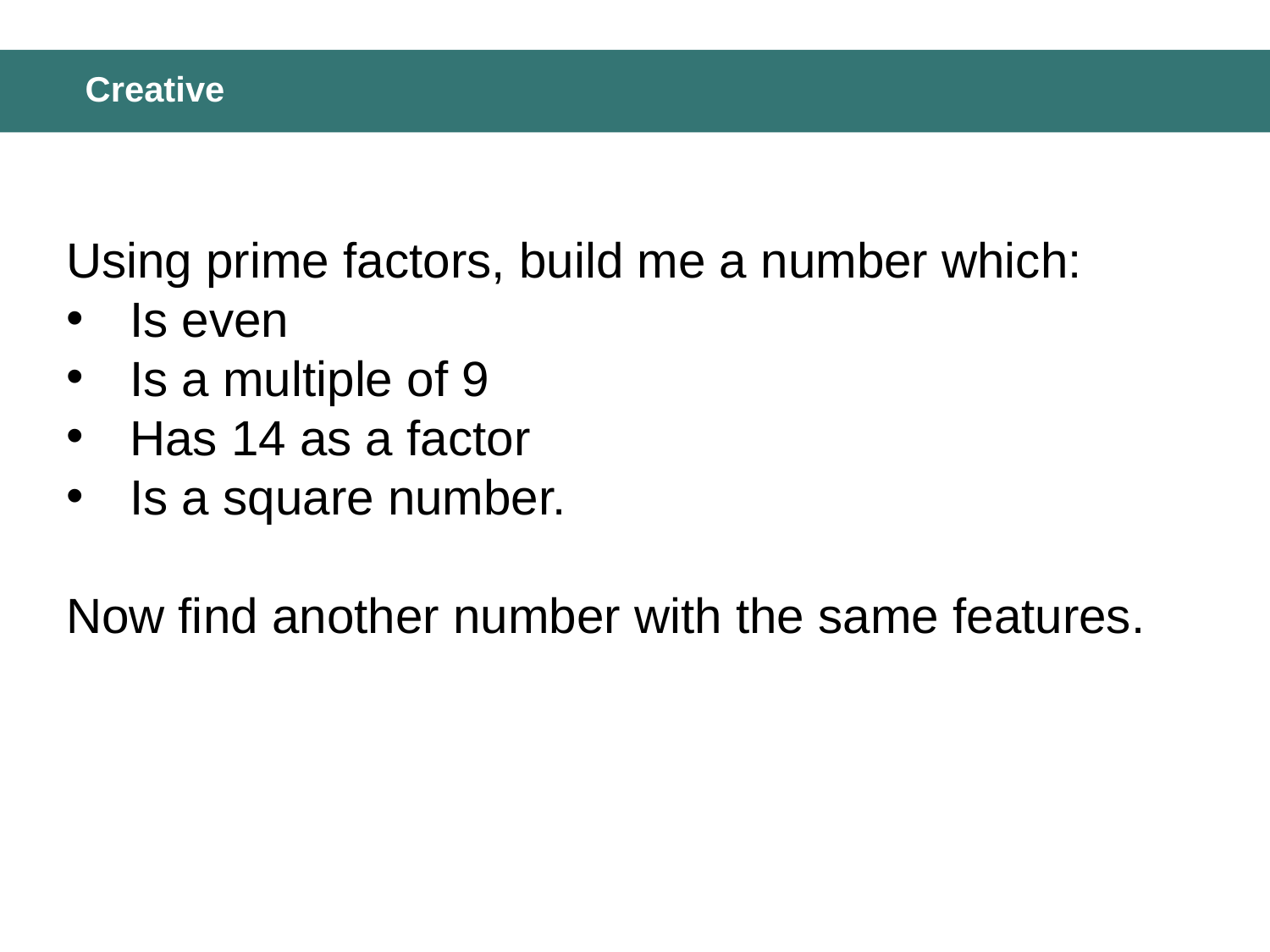

# Creative
Using prime factors, build me a number which:
Is even
Is a multiple of 9
Has 14 as a factor
Is a square number.

Now find another number with the same features.